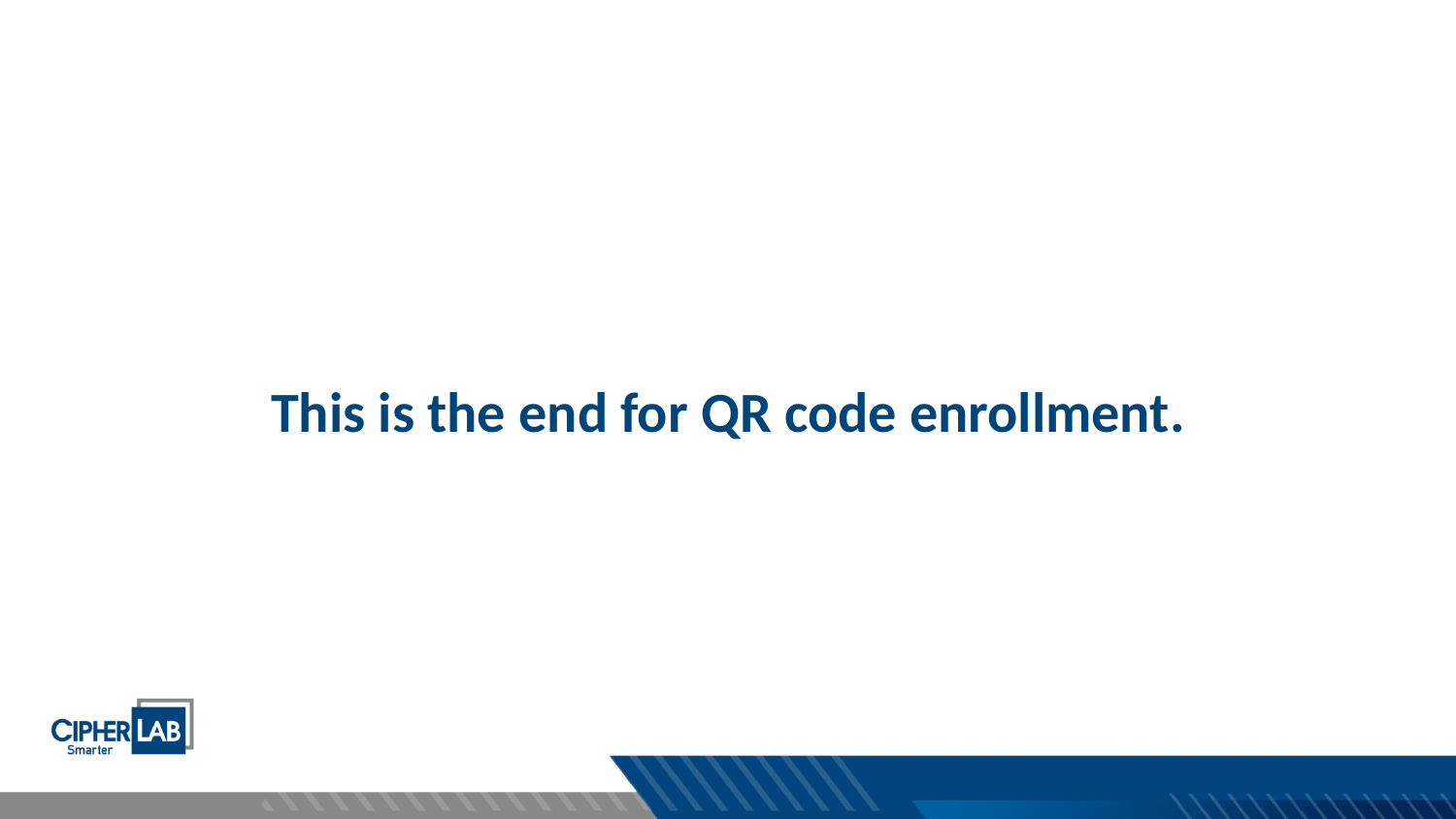

# This is the end for QR code enrollment.